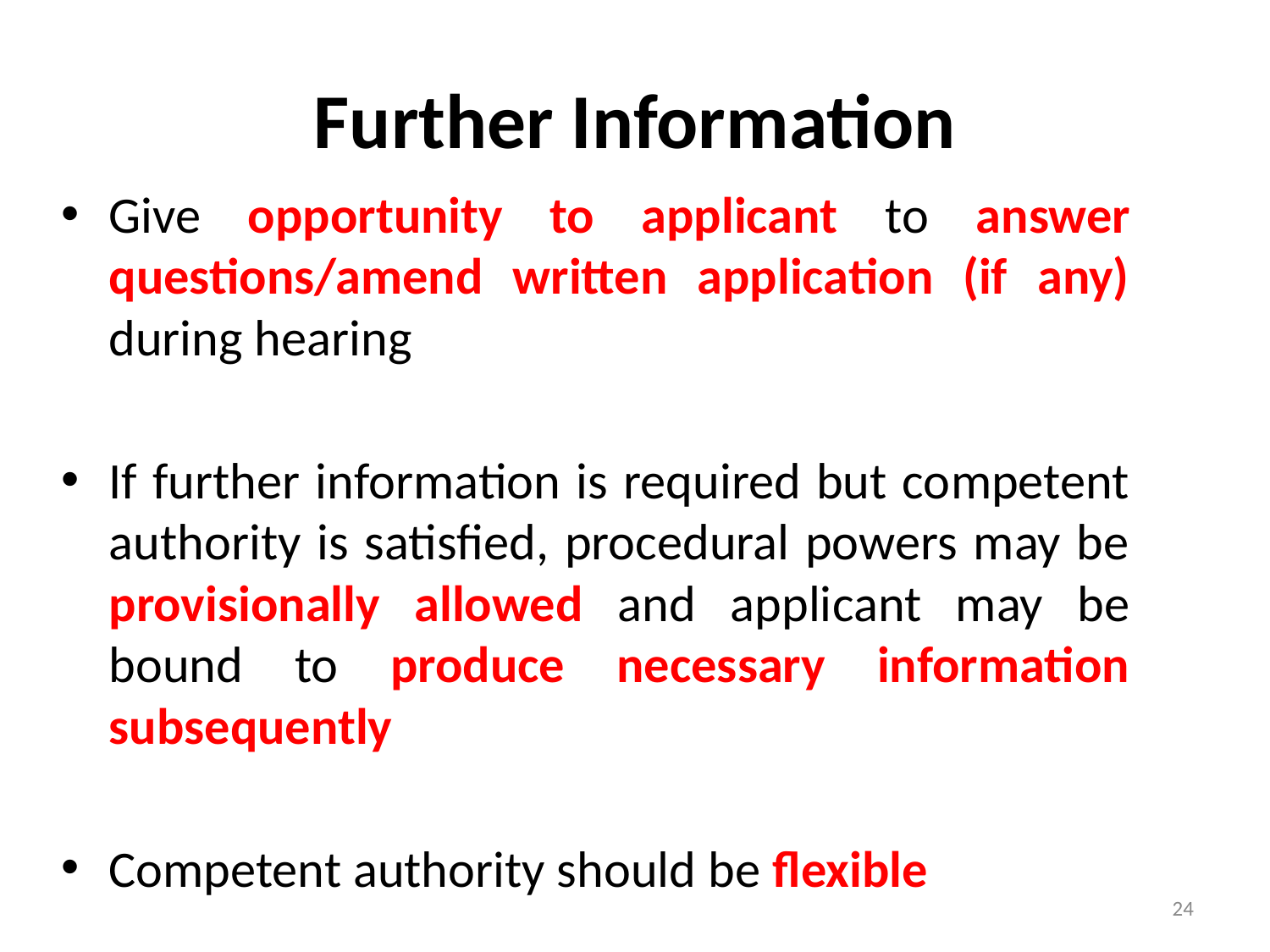

# Further Information
Give opportunity to applicant to answer questions/amend written application (if any) during hearing

If further information is required but competent authority is satisfied, procedural powers may be provisionally allowed and applicant may be bound to produce necessary information subsequently

Competent authority should be flexible
24